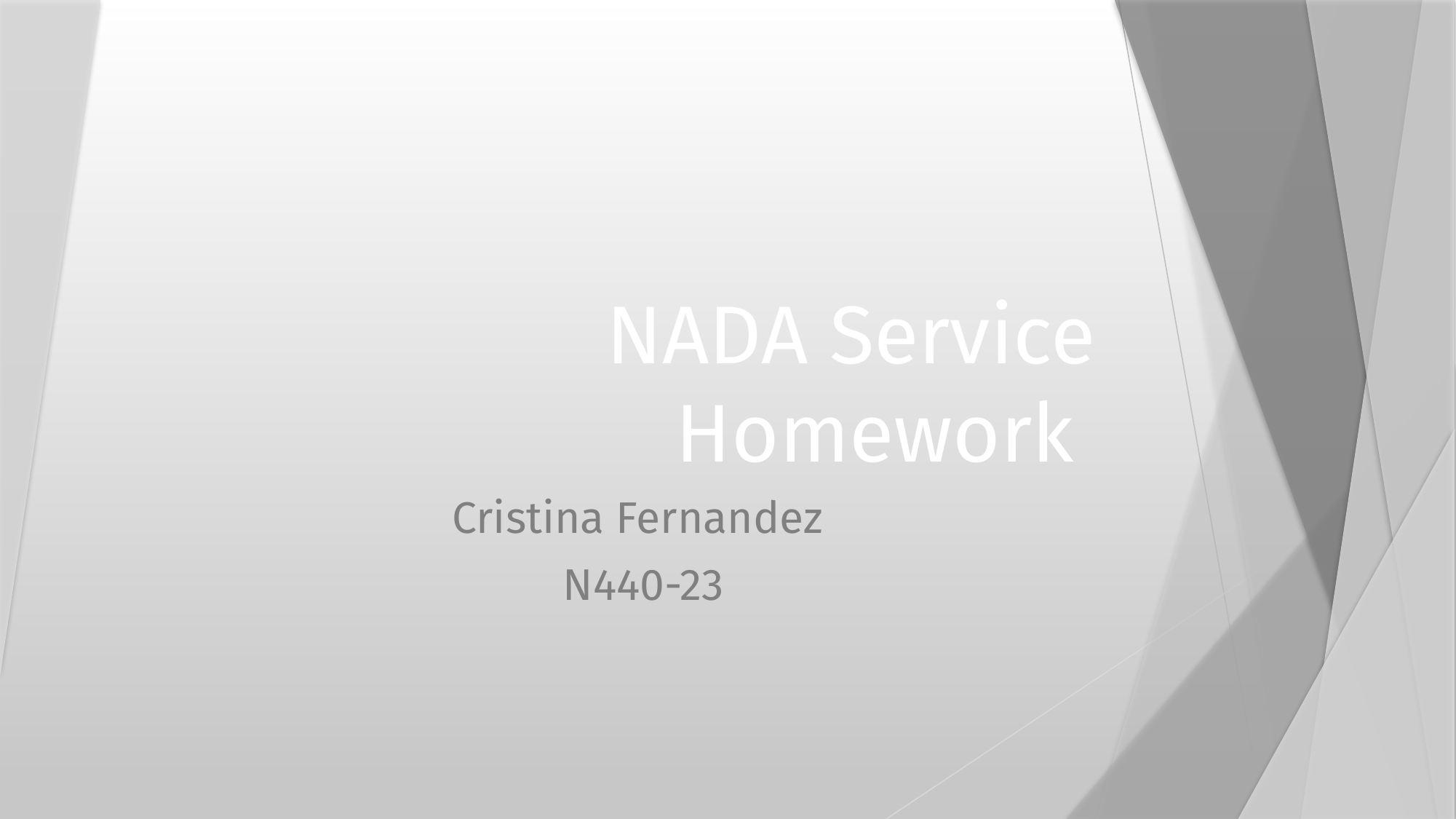

# NADA Service Homework
Cristina Fernandez
N440-23